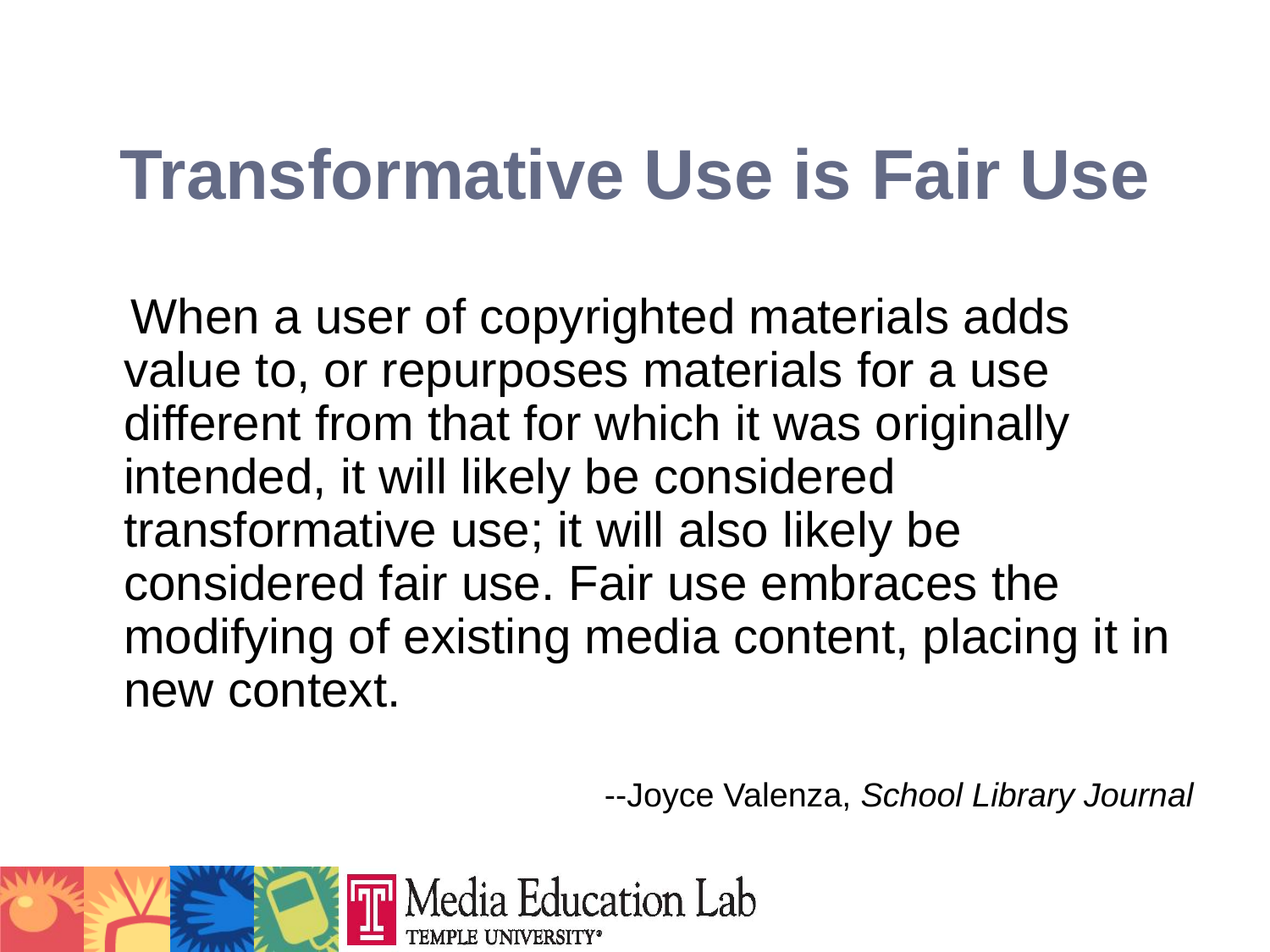

Transformative Use is Fair Use

    When a user of copyrighted materials adds value to, or repurposes materials for a use different from that for which it was originally intended, it will likely be considered transformative use; it will also likely be considered fair use. Fair use embraces the modifying of existing media content, placing it in new context.
--Joyce Valenza, School Library Journal